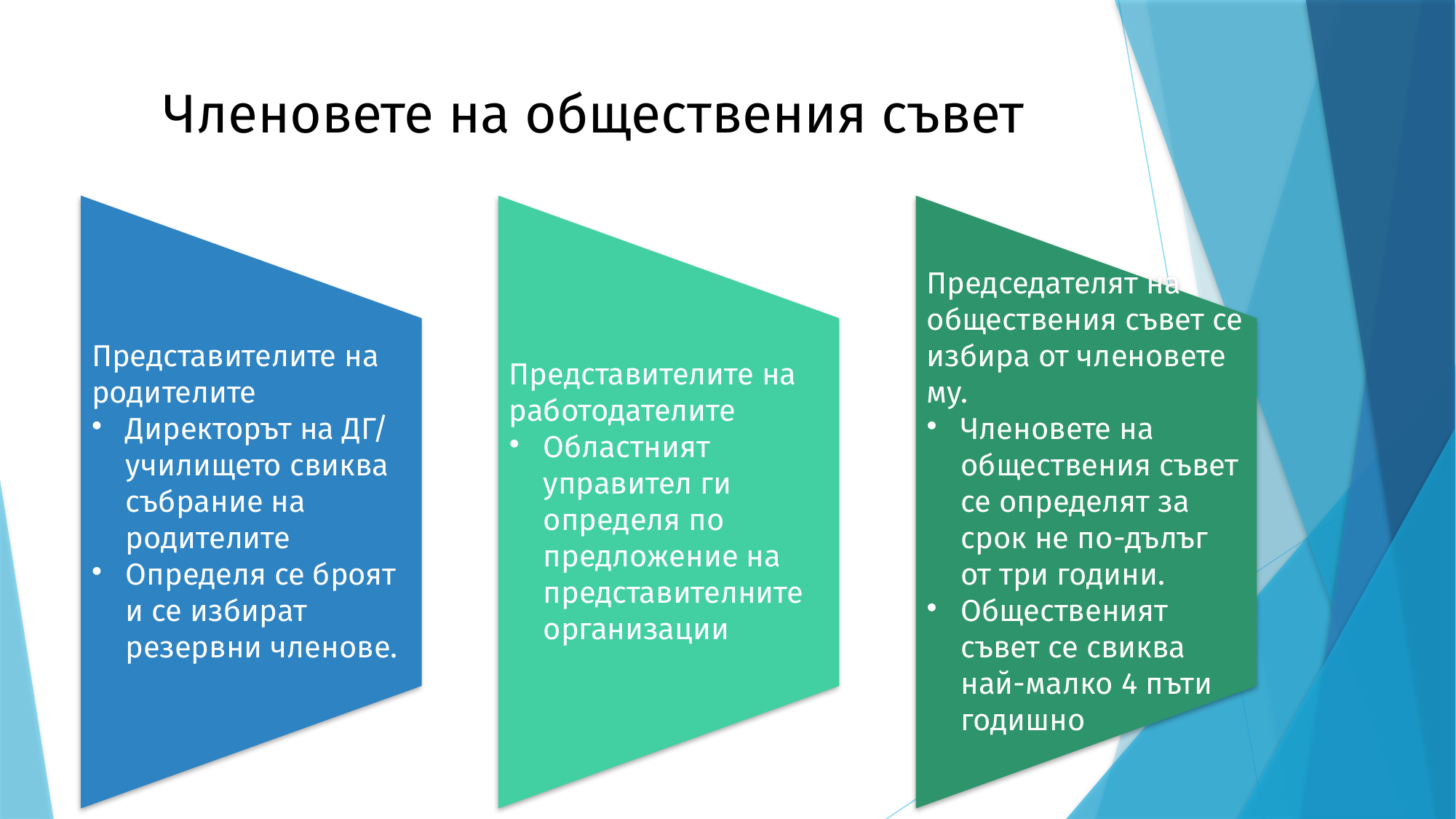

# Членовете на обществения съвет
Представителите на родителите
Директорът на ДГ/ училището свиква събрание на родителите
Определя се броят и се избират резервни членове.
Представителите на работодателите
Областният управител ги определя по предложение на представителните организации
Председателят на обществения съвет се избира от членовете му.
Членовете на обществения съвет се определят за срок не по-дълъг от три години.
Общественият съвет се свиква най-малко 4 пъти  годишно